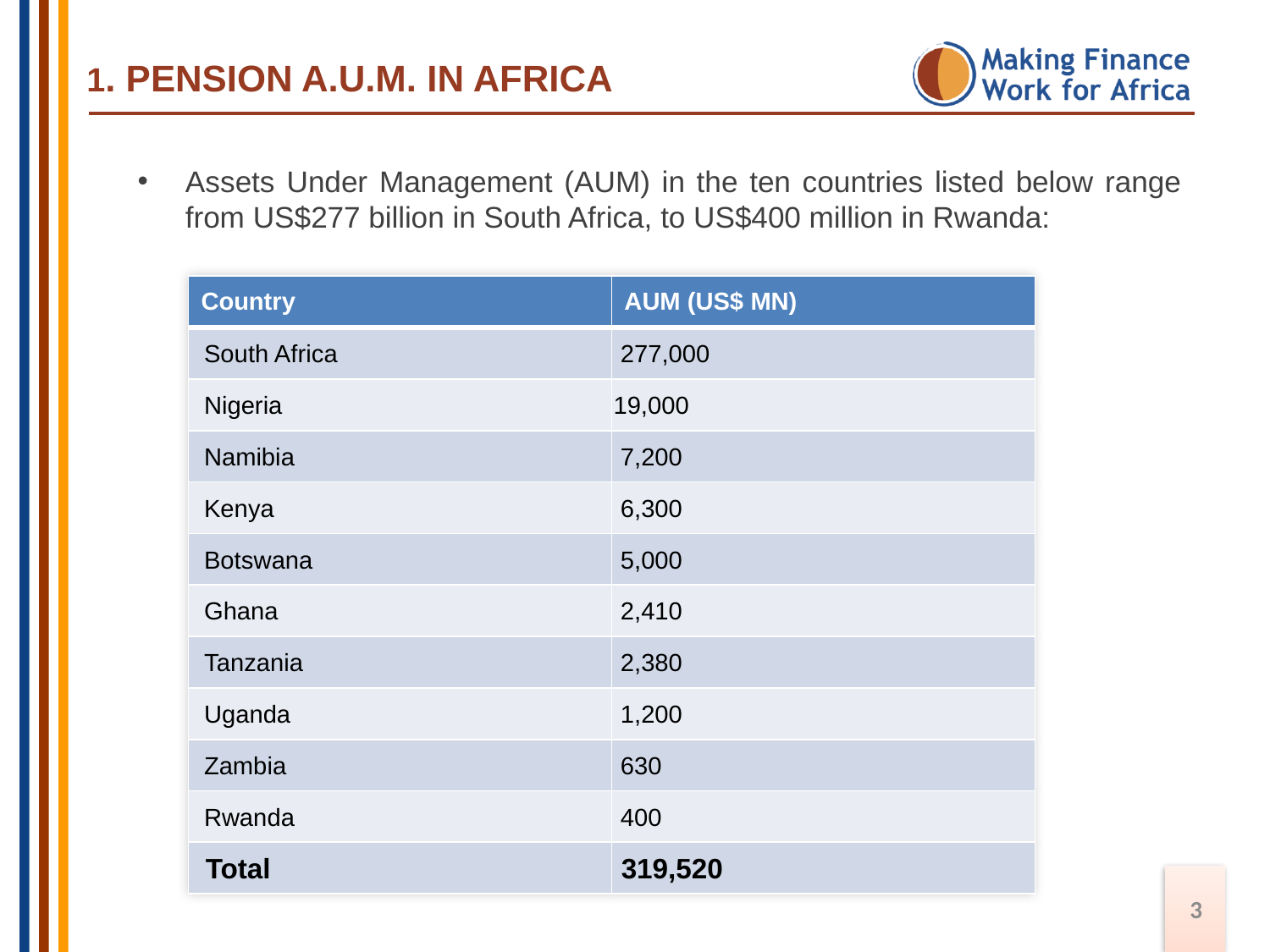

1. pension a.u.m. in africa

Assets Under Management (AUM) in the ten countries listed below range from US$277 billion in South Africa, to US$400 million in Rwanda:

| Country | AUM (US$ MN) |
| --- | --- |
| South Africa | 277,000 |
| Nigeria | 19,000 |
| Namibia | 7,200 |
| Kenya | 6,300 |
| Botswana | 5,000 |
| Ghana | 2,410 |
| Tanzania | 2,380 |
| Uganda | 1,200 |
| Zambia | 630 |
| Rwanda | 400 |
| Total | 319,520 |

3